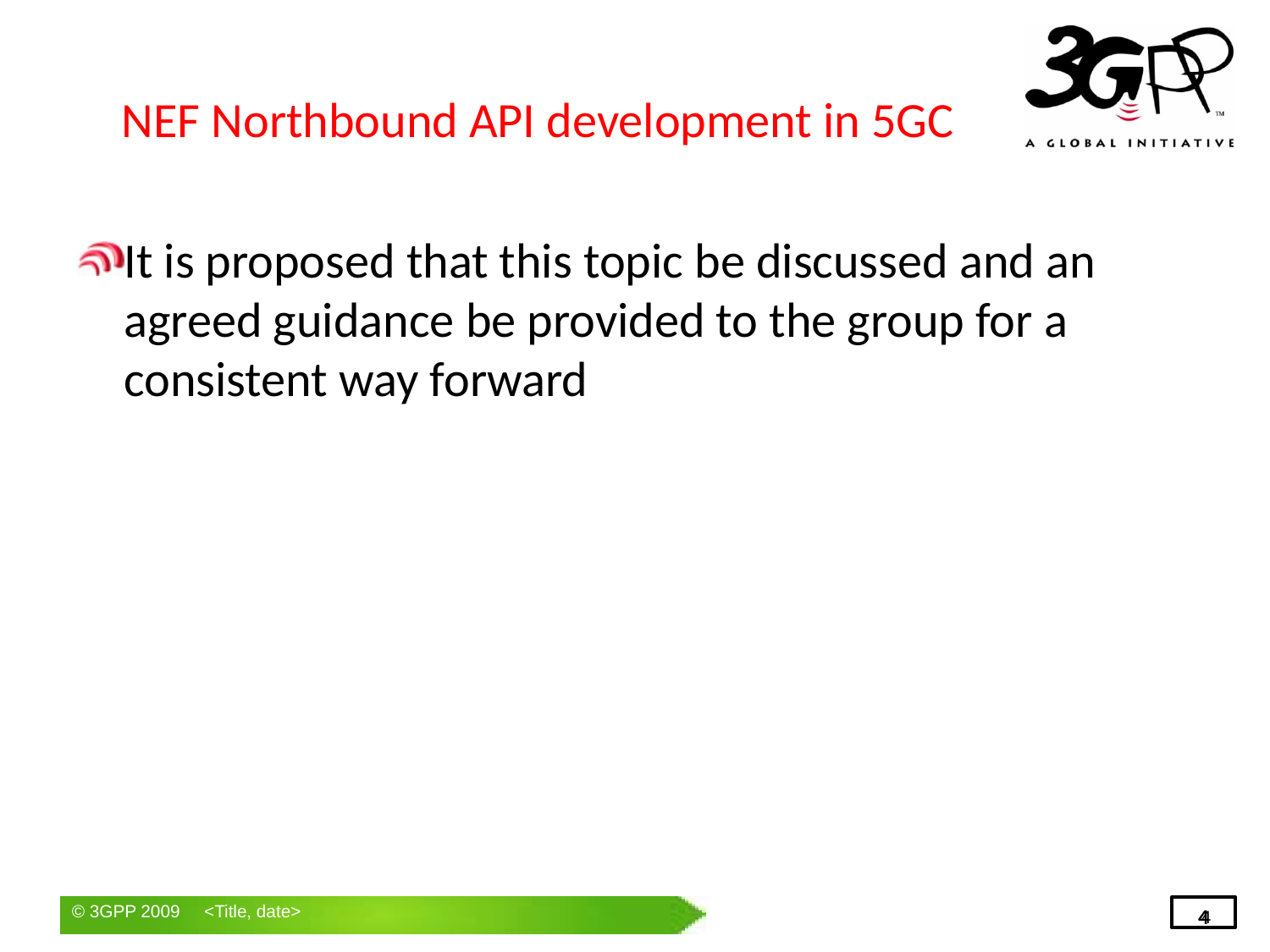

# NEF Northbound API development in 5GC
It is proposed that this topic be discussed and an agreed guidance be provided to the group for a consistent way forward

4